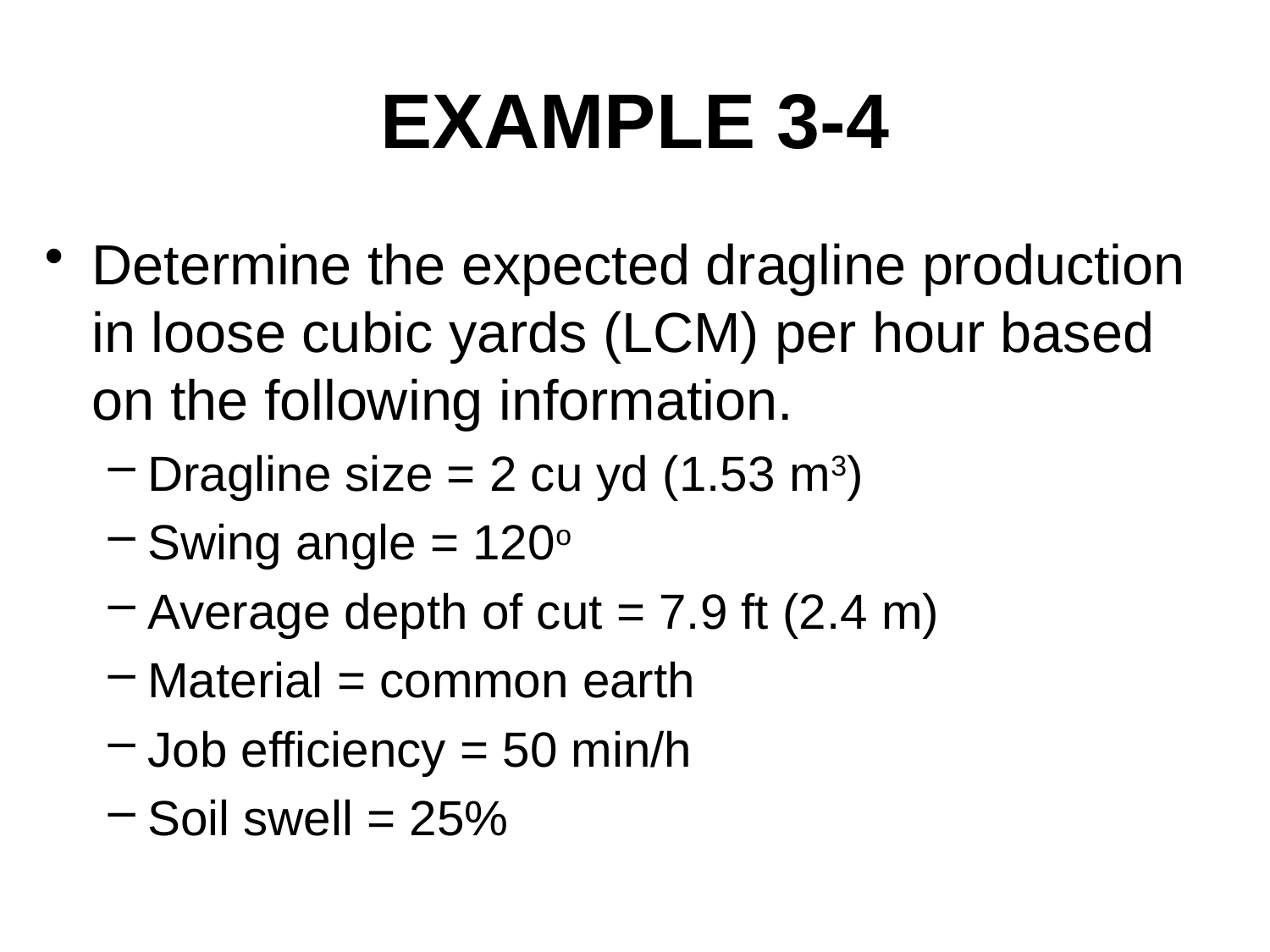

# EXAMPLE 3-4
Determine the expected dragline production in loose cubic yards (LCM) per hour based on the following information.
Dragline size = 2 cu yd (1.53 m3)
Swing angle = 120o
Average depth of cut = 7.9 ft (2.4 m)
Material = common earth
Job efficiency = 50 min/h
Soil swell = 25%